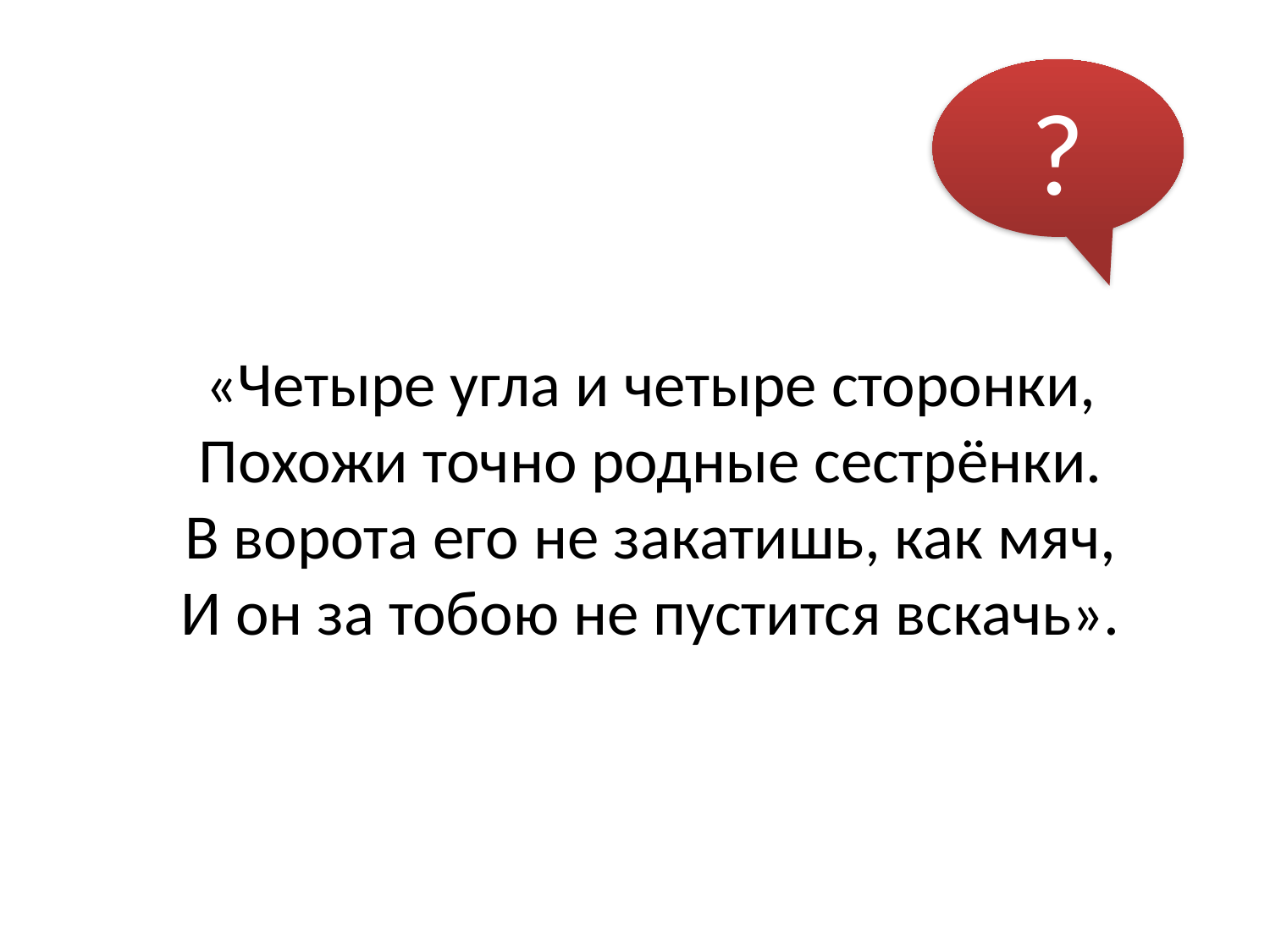

?
«Четыре угла и четыре сторонки,
Похожи точно родные сестрёнки.
В ворота его не закатишь, как мяч,
И он за тобою не пустится вскачь».